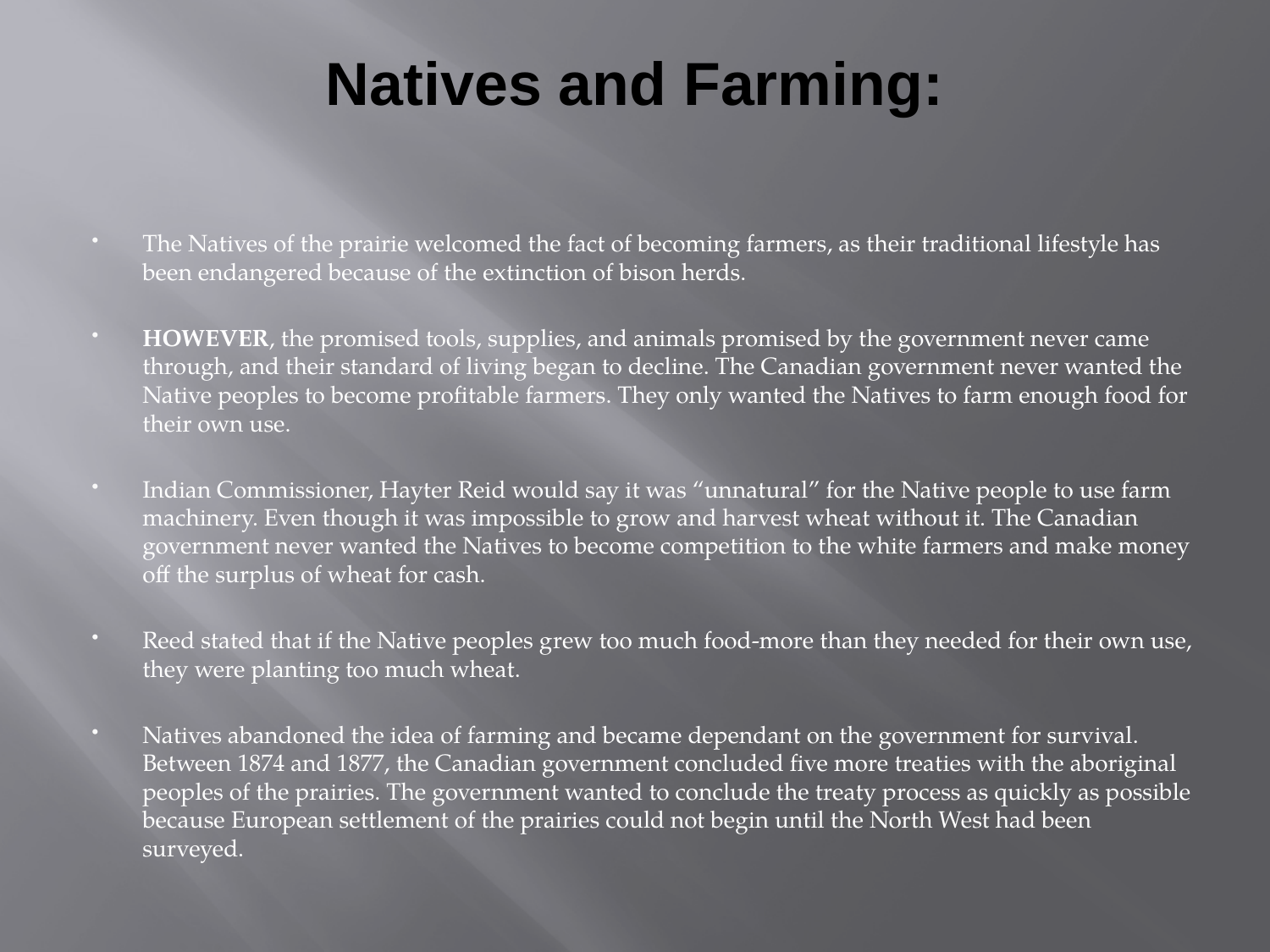

# Natives and Farming:
The Natives of the prairie welcomed the fact of becoming farmers, as their traditional lifestyle has been endangered because of the extinction of bison herds.

HOWEVER, the promised tools, supplies, and animals promised by the government never came through, and their standard of living began to decline. The Canadian government never wanted the Native peoples to become profitable farmers. They only wanted the Natives to farm enough food for their own use.

Indian Commissioner, Hayter Reid would say it was “unnatural” for the Native people to use farm machinery. Even though it was impossible to grow and harvest wheat without it. The Canadian government never wanted the Natives to become competition to the white farmers and make money off the surplus of wheat for cash.

Reed stated that if the Native peoples grew too much food-more than they needed for their own use, they were planting too much wheat.

Natives abandoned the idea of farming and became dependant on the government for survival.  Between 1874 and 1877, the Canadian government concluded five more treaties with the aboriginal peoples of the prairies. The government wanted to conclude the treaty process as quickly as possible because European settlement of the prairies could not begin until the North West had been surveyed.